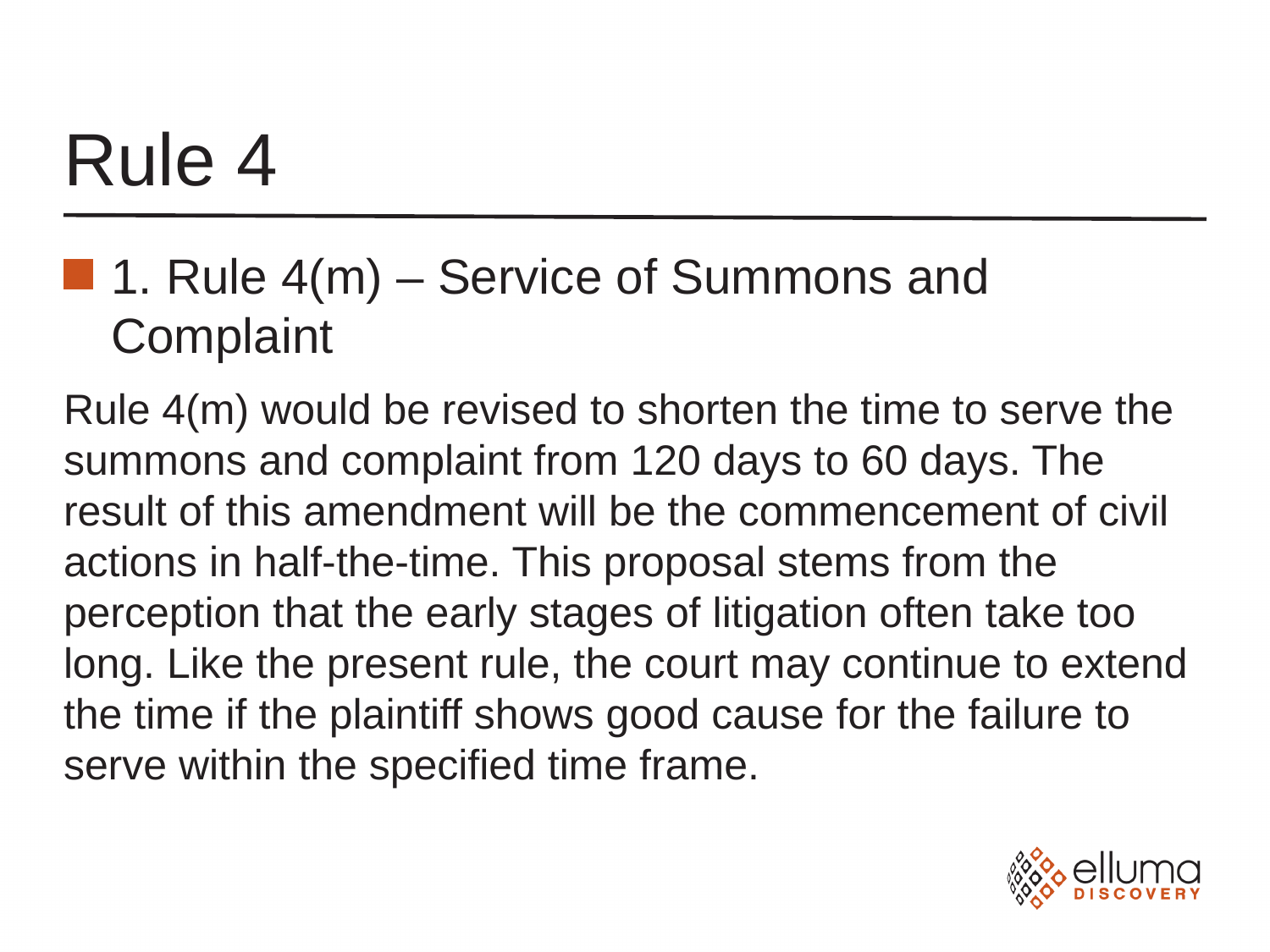

# Rule 4

1. Rule 4(m) – Service of Summons and Complaint
Rule 4(m) would be revised to shorten the time to serve the summons and complaint from 120 days to 60 days. The result of this amendment will be the commencement of civil actions in half-the-time. This proposal stems from the perception that the early stages of litigation often take too long. Like the present rule, the court may continue to extend the time if the plaintiff shows good cause for the failure to serve within the specified time frame.